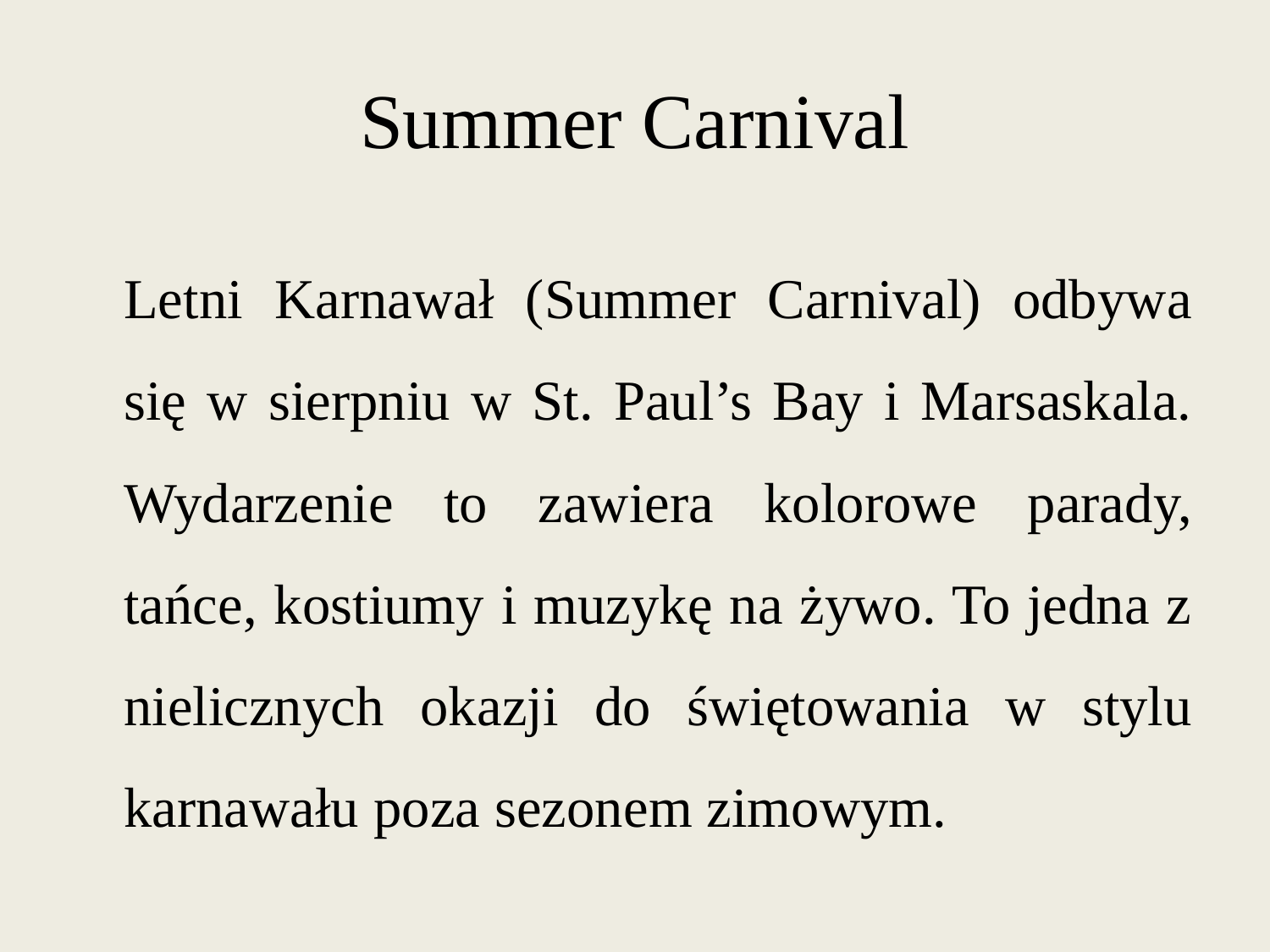

# Summer Carnival
Letni Karnawał (Summer Carnival) odbywa się w sierpniu w St. Paul’s Bay i Marsaskala. Wydarzenie to zawiera kolorowe parady, tańce, kostiumy i muzykę na żywo. To jedna z nielicznych okazji do świętowania w stylu karnawału poza sezonem zimowym.